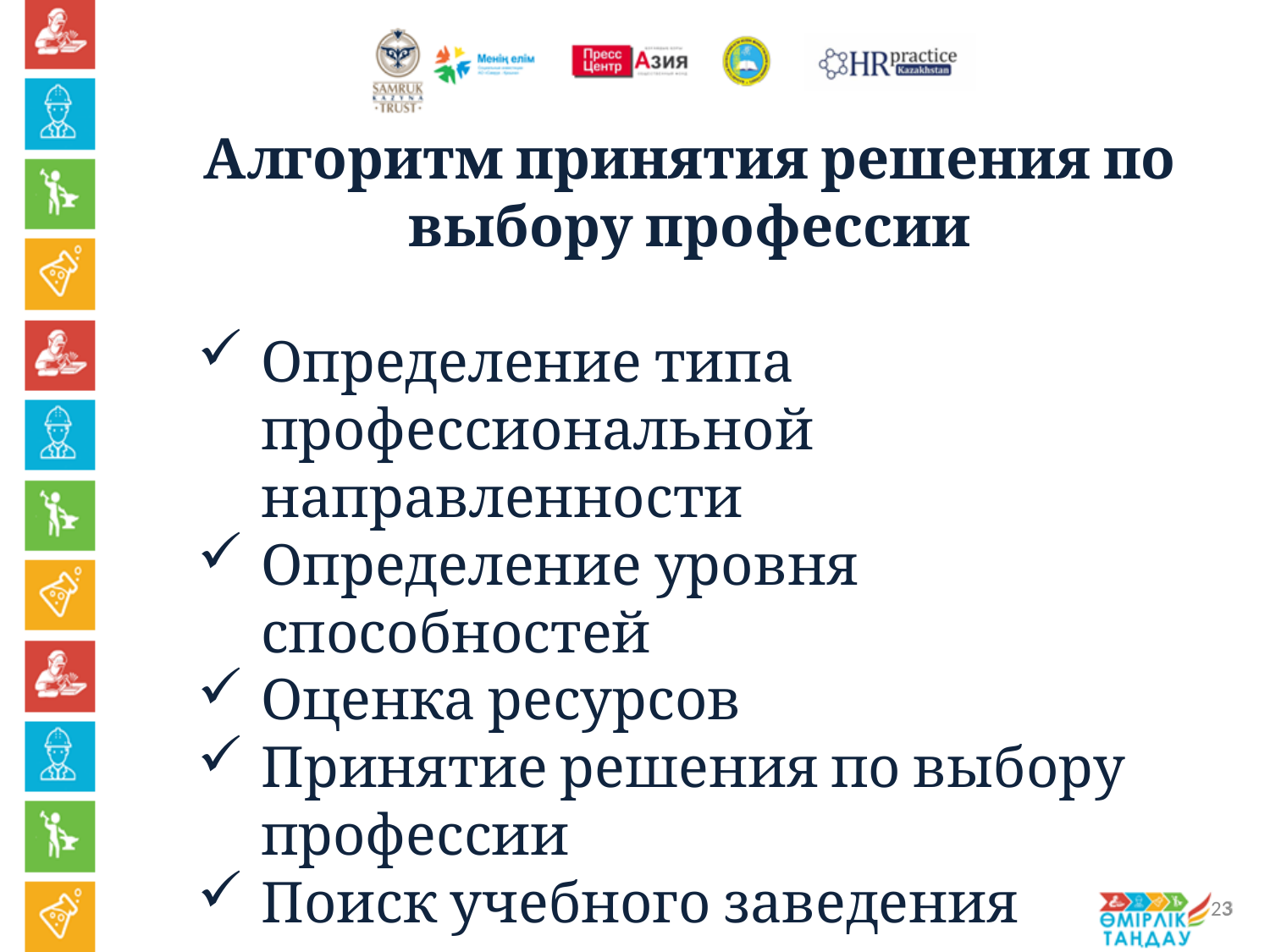

Алгоритм принятия решения по выбору профессии

Определение типа профессиональной направленности
Определение уровня способностей
Оценка ресурсов
Принятие решения по выбору профессии
Поиск учебного заведения
23